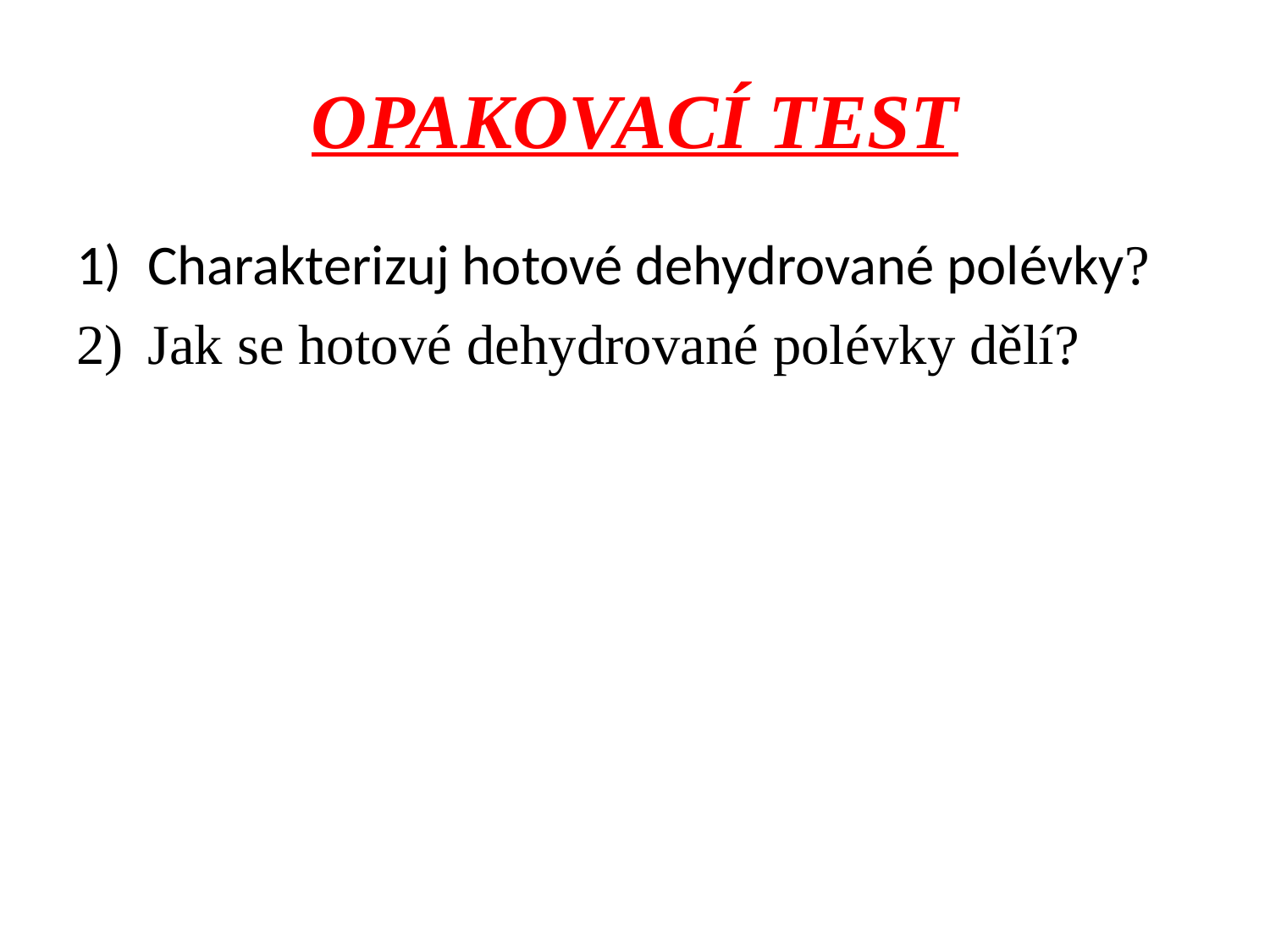

# OPAKOVACÍ TEST
Charakterizuj hotové dehydrované polévky?
Jak se hotové dehydrované polévky dělí?